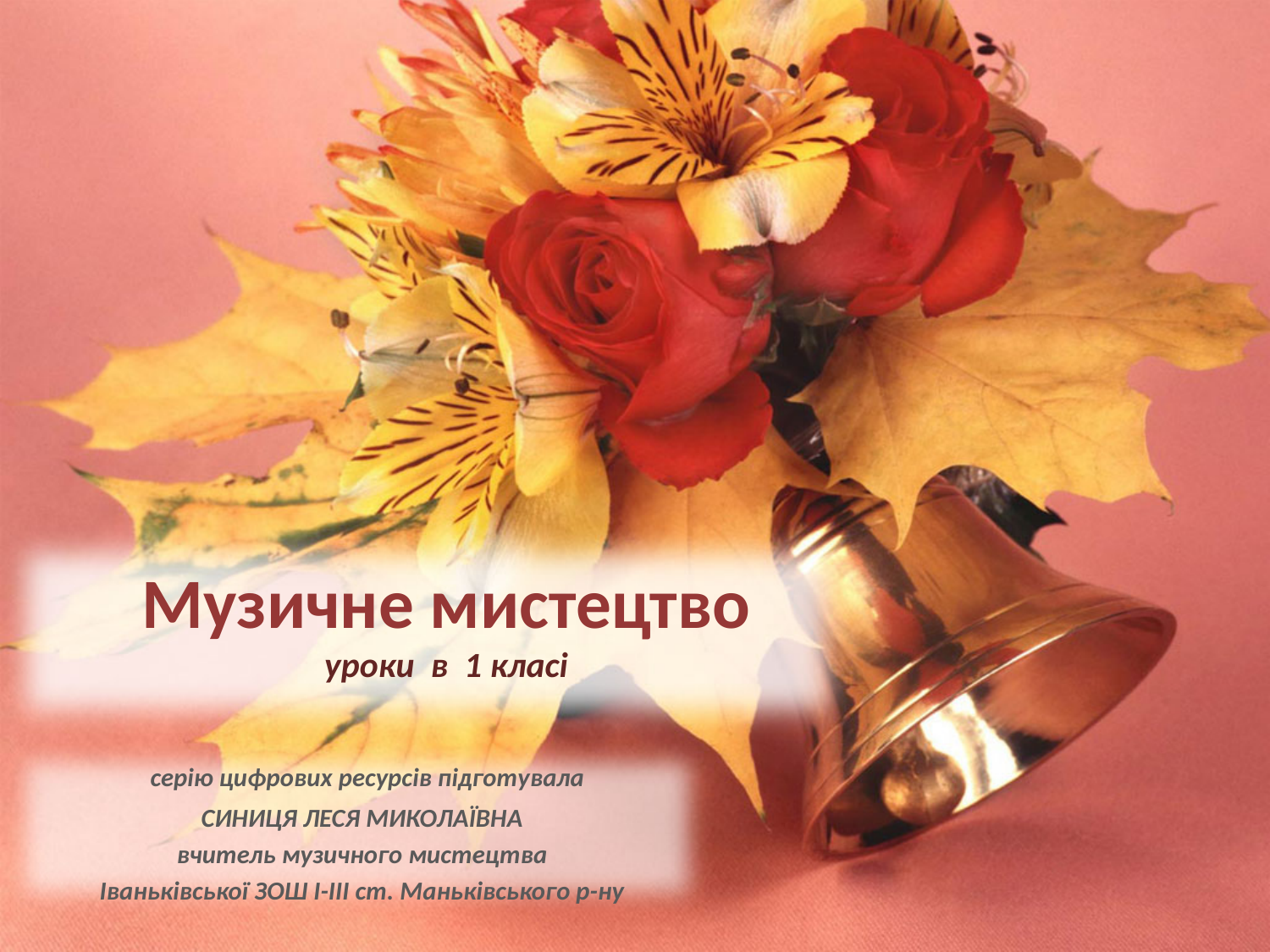

# Музичне мистецтво уроки  в  1 класі
 серію цифрових ресурсів підготувала
СИНИЦЯ ЛЕСЯ МИКОЛАЇВНА
вчитель музичного мистецтва
Іваньківської ЗОШ І-ІІІ ст. Маньківського р-ну